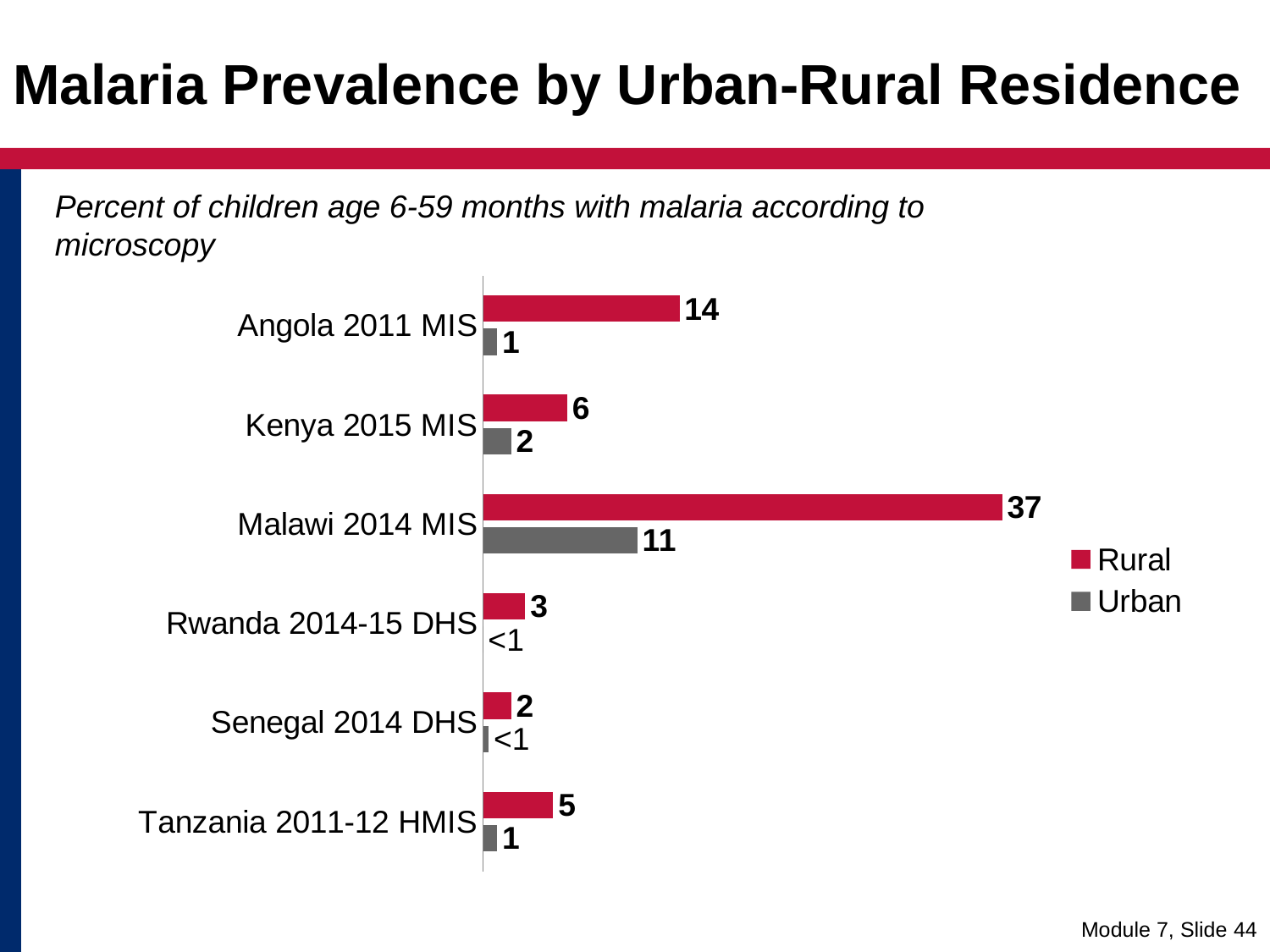

# Malaria Prevalence by Urban-Rural Residence
Percent of children age 6-59 months with malaria according to microscopy

### Chart

| Category | Urban | Rural |
|---|---|---|
| Tanzania 2011-12 HMIS | 1.0 | 5.0 |
| Senegal 2014 DHS | 0.4 | 2.0 |
| Rwanda 2014-15 DHS | 0.0 | 3.0 |
| Malawi 2014 MIS | 11.0 | 37.0 |
| Kenya 2015 MIS | 2.0 | 6.0 |
| Angola 2011 MIS | 1.0 | 14.0 |
Module 7, Slide 44